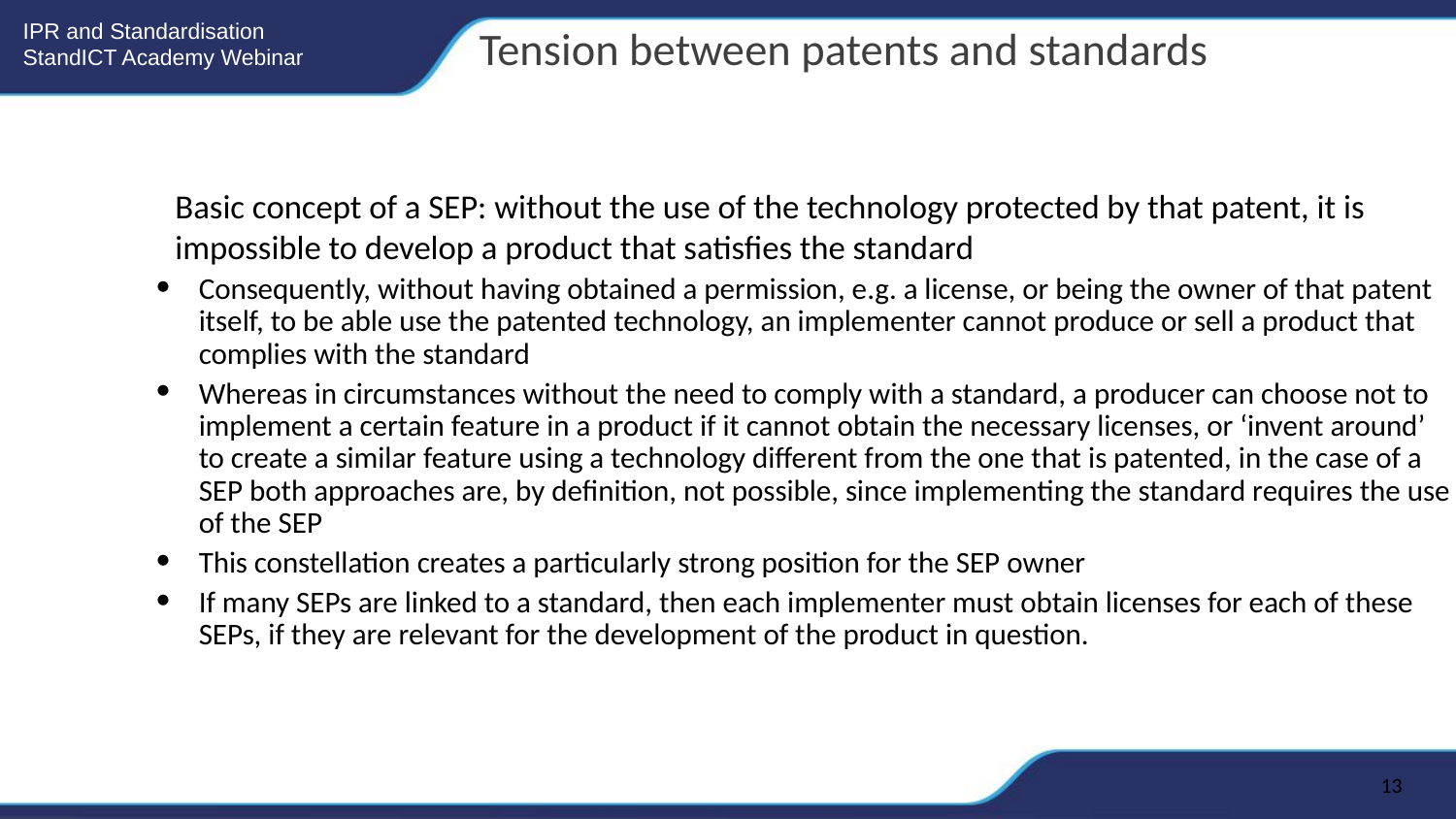

Tension between patents and standards
Basic concept of a SEP: without the use of the technology protected by that patent, it is impossible to develop a product that satisfies the standard
Consequently, without having obtained a permission, e.g. a license, or being the owner of that patent itself, to be able use the patented technology, an implementer cannot produce or sell a product that complies with the standard
Whereas in circumstances without the need to comply with a standard, a producer can choose not to implement a certain feature in a product if it cannot obtain the necessary licenses, or ‘invent around’ to create a similar feature using a technology different from the one that is patented, in the case of a SEP both approaches are, by definition, not possible, since implementing the standard requires the use of the SEP
This constellation creates a particularly strong position for the SEP owner
If many SEPs are linked to a standard, then each implementer must obtain licenses for each of these SEPs, if they are relevant for the development of the product in question.